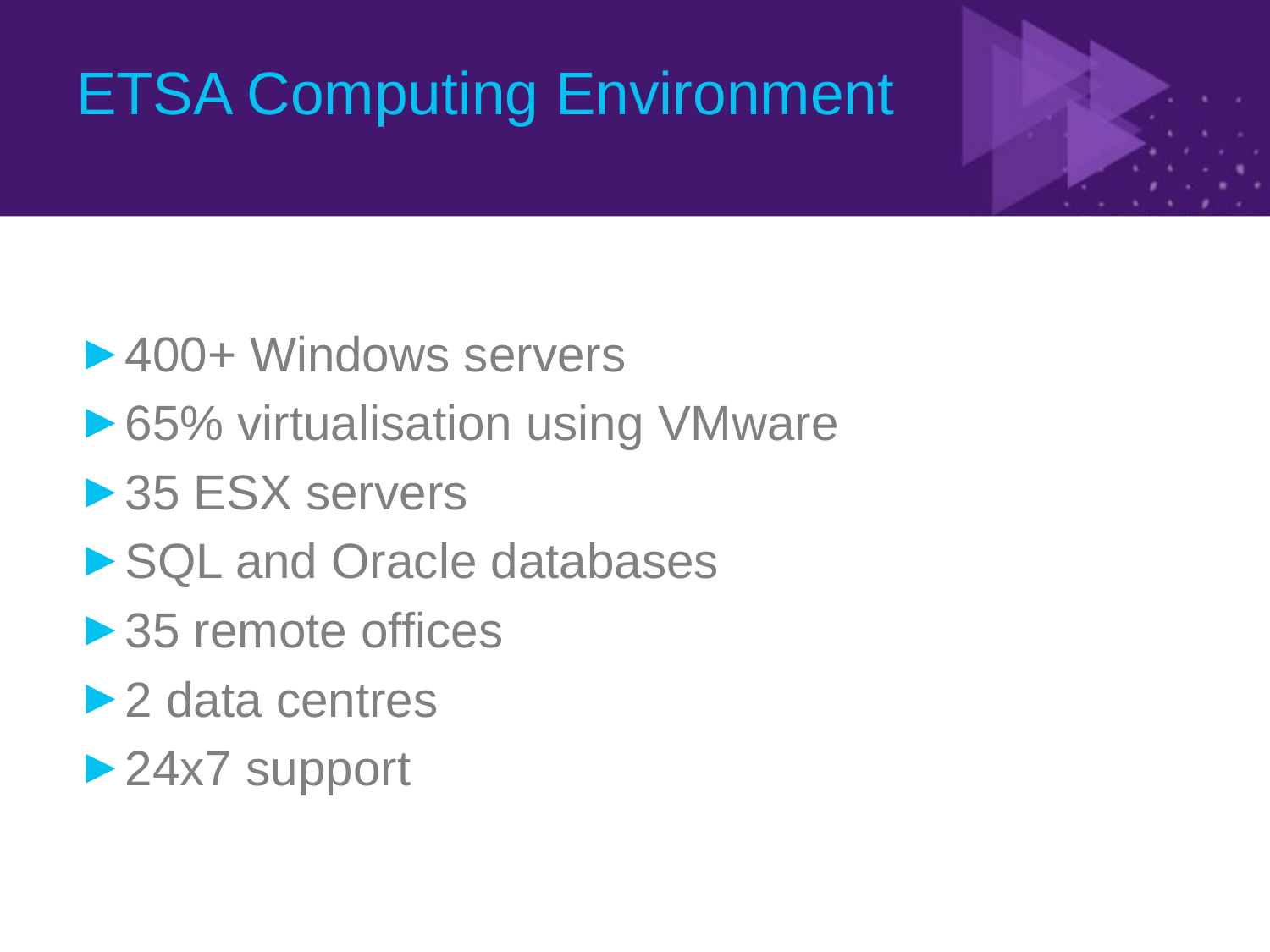

# ETSA Computing Environment
400+ Windows servers
65% virtualisation using VMware
35 ESX servers
SQL and Oracle databases
35 remote offices
2 data centres
24x7 support